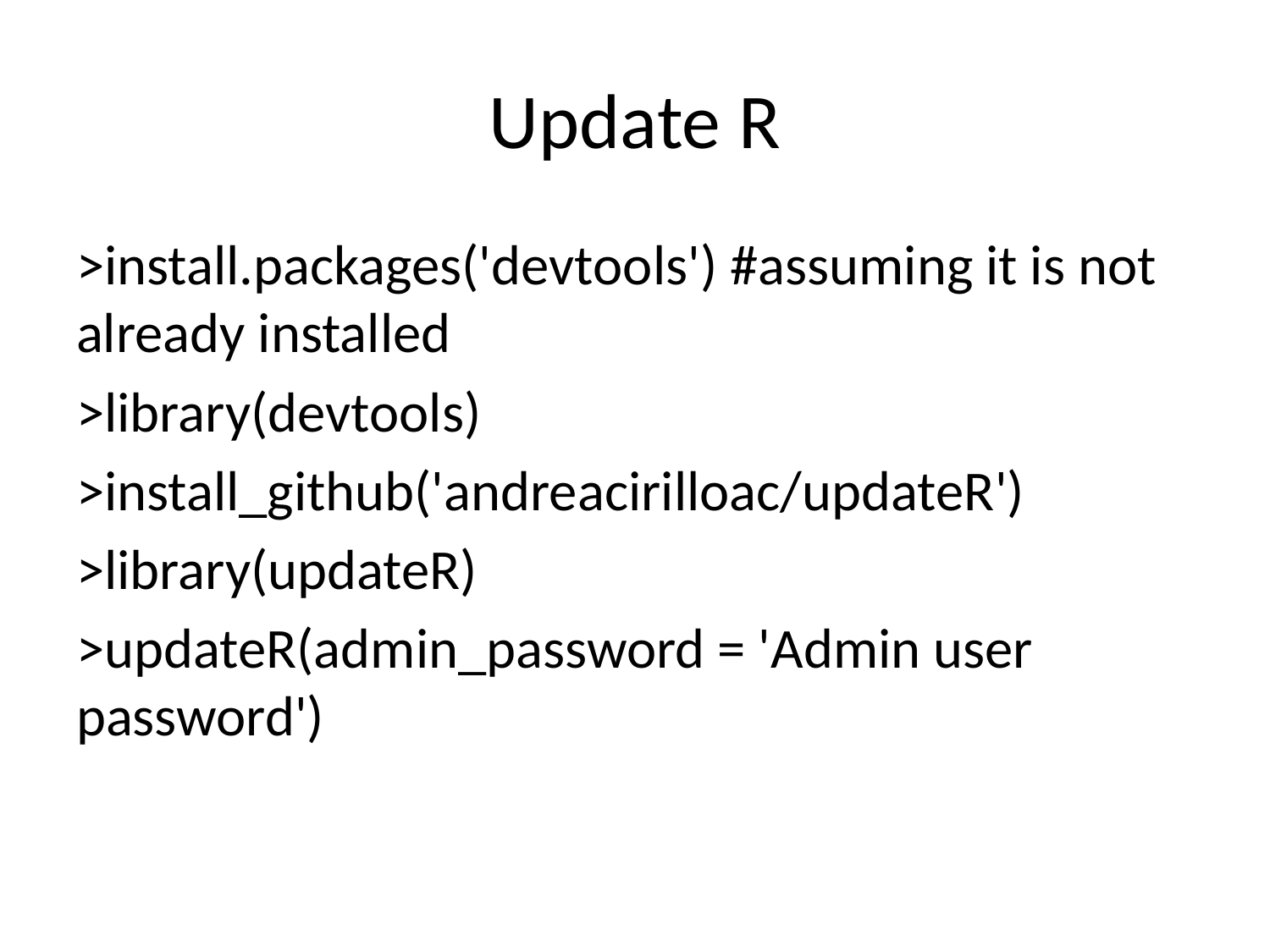

# Update R
>install.packages('devtools') #assuming it is not already installed
>library(devtools)
>install_github('andreacirilloac/updateR')
>library(updateR)
>updateR(admin_password = 'Admin user password')